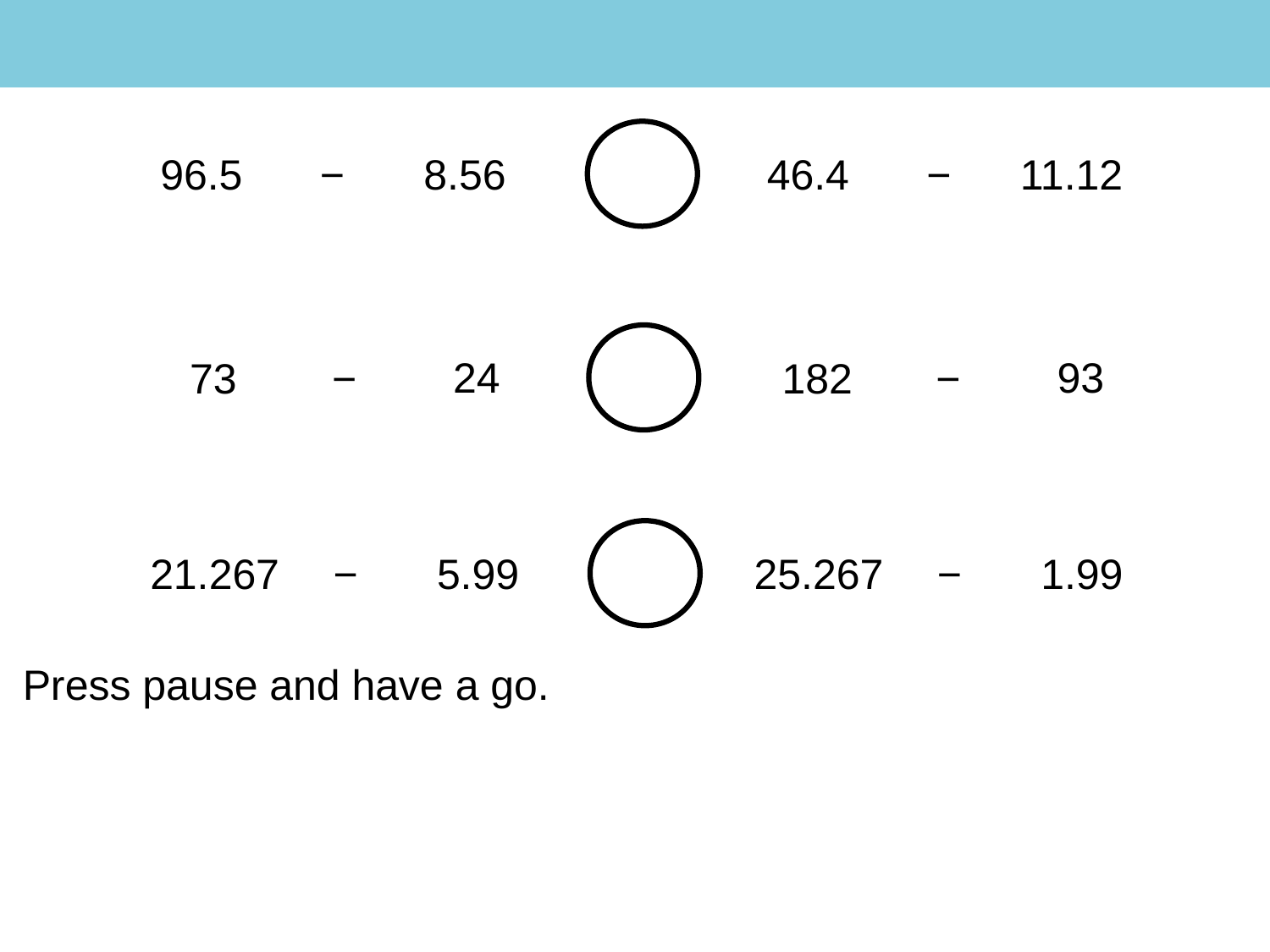

8.56
11.12
96.5
−
46.4
−

93
24
182
−
73
−

1.99
5.99
25.267
−
21.267
−
Press pause and have a go.